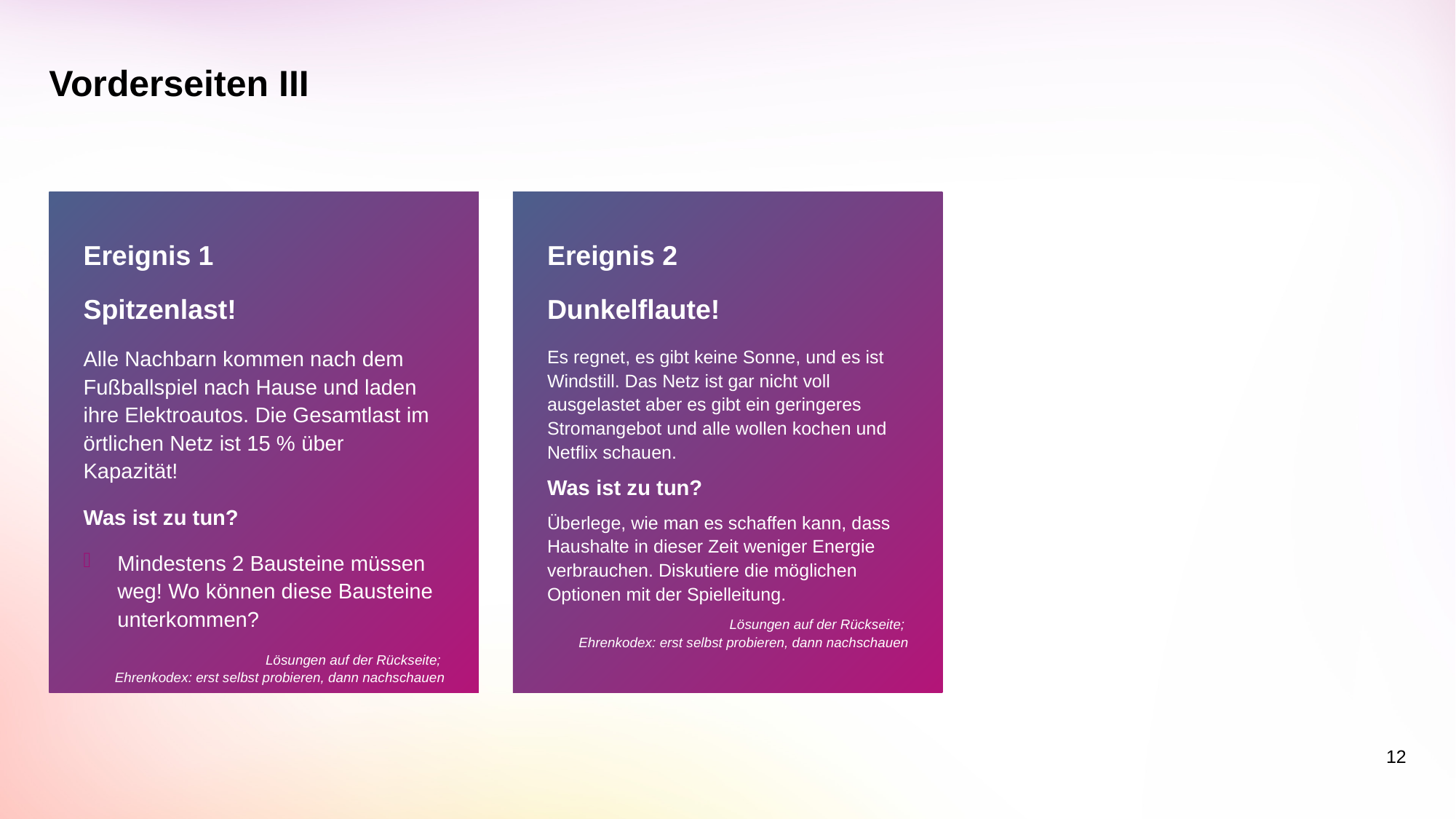

# Vorderseiten III
Ereignis 1
Spitzenlast!
Alle Nachbarn kommen nach dem Fußballspiel nach Hause und laden ihre Elektroautos. Die Gesamtlast im örtlichen Netz ist 15 % über Kapazität!
Was ist zu tun?
Mindestens 2 Bausteine müssen weg! Wo können diese Bausteine unterkommen?
Lösungen auf der Rückseite;
Ehrenkodex: erst selbst probieren, dann nachschauen
Ereignis 2
Dunkelflaute!
Es regnet, es gibt keine Sonne, und es ist Windstill. Das Netz ist gar nicht voll ausgelastet aber es gibt ein geringeres Stromangebot und alle wollen kochen und Netflix schauen.
Was ist zu tun?
Überlege, wie man es schaffen kann, dass Haushalte in dieser Zeit weniger Energie verbrauchen. Diskutiere die möglichen Optionen mit der Spielleitung.
Lösungen auf der Rückseite;
Ehrenkodex: erst selbst probieren, dann nachschauen

12